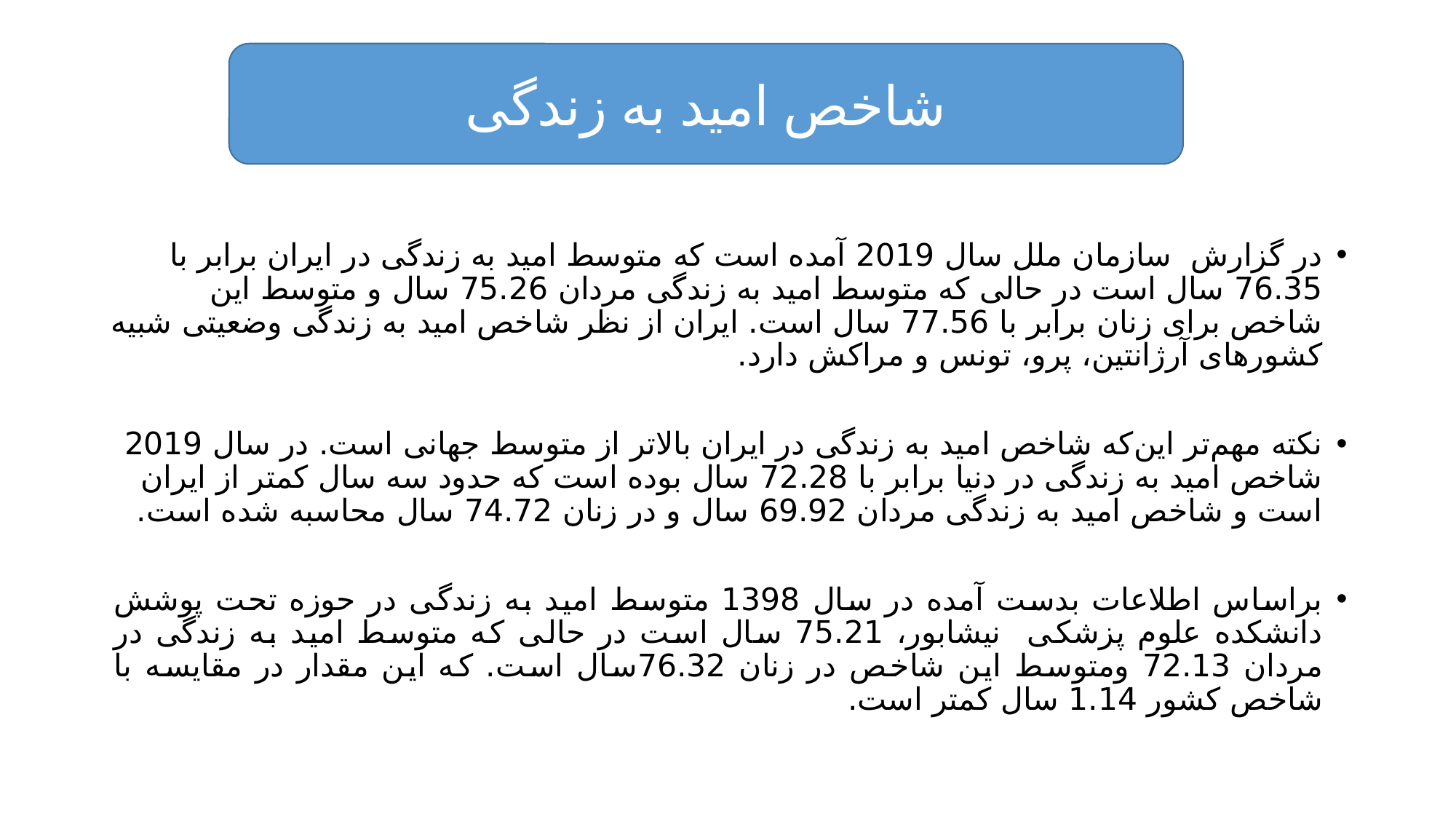

شاخص امید به زندگی
#

در گزارش  سازمان ملل سال 2019 آمده است که متوسط امید به زندگی در ایران برابر با 76.35 سال است در حالی که متوسط امید به زندگی مردان 75.26 سال و متوسط این شاخص برای زنان برابر با 77.56 سال است. ایران از نظر شاخص امید به زندگی وضعیتی شبیه کشورهای آرژانتین، پرو، تونس و مراکش دارد.

نکته مهم‌تر این‌که شاخص امید به زندگی در ایران بالاتر از متوسط جهانی است. در سال 2019 شاخص امید به زندگی در دنیا برابر با 72.28 سال بوده است که حدود سه سال کمتر از ایران است و شاخص امید به زندگی مردان 69.92 سال و در زنان 74.72 سال محاسبه شده است.

براساس اطلاعات بدست آمده در سال 1398 متوسط امید به زندگی در حوزه تحت پوشش دانشکده علوم پزشکی  نیشابور، 75.21 سال است در حالی که متوسط امید به زندگی در مردان 72.13 ومتوسط این شاخص در زنان 76.32سال است. که این مقدار در مقایسه با شاخص کشور 1.14 سال کمتر است.